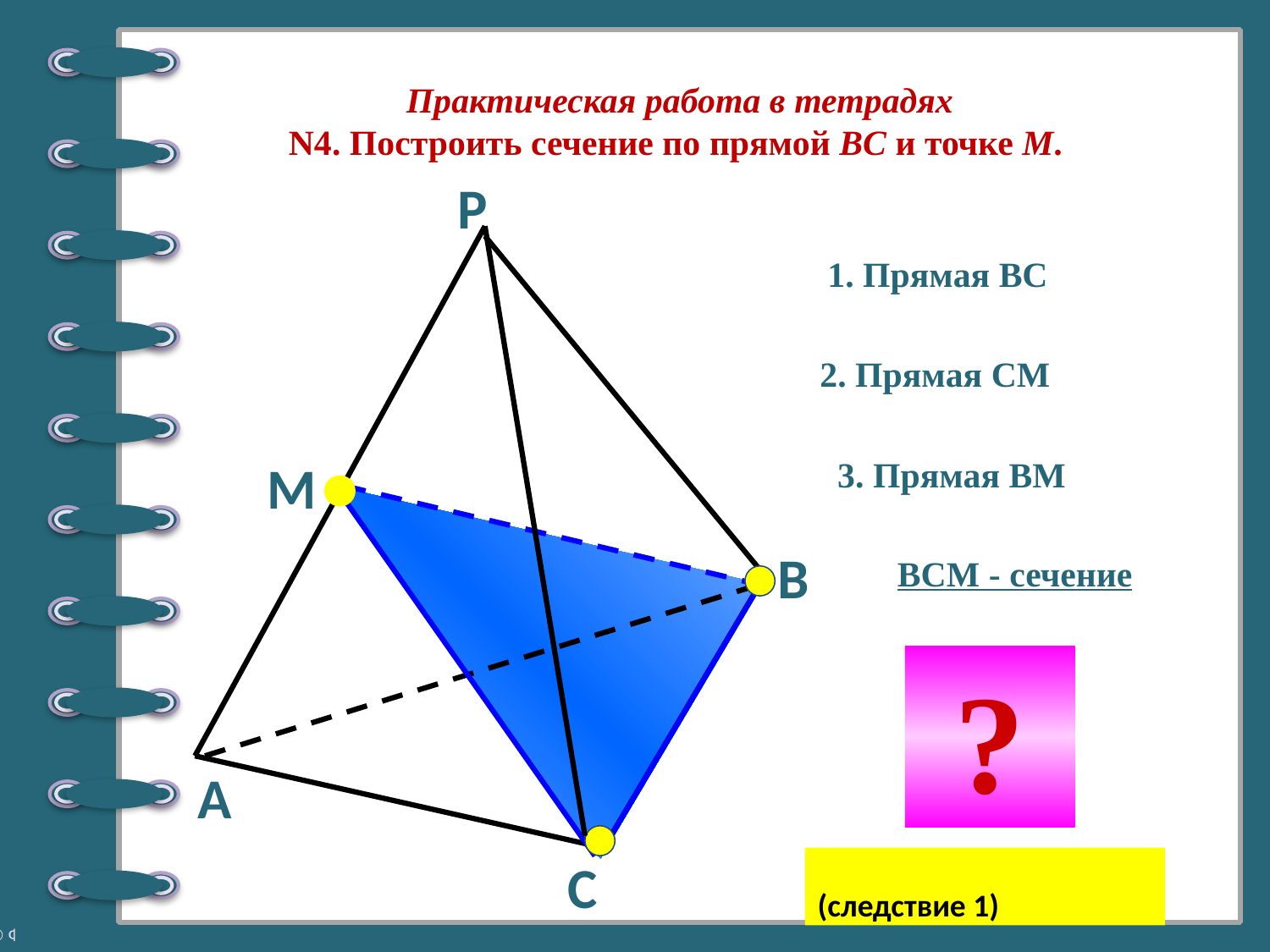

Практическая работа в тетрадях
N4. Построить сечение по прямой BC и точке М.
Р

1. Прямая ВС
2. Прямая СМ
М
3. Прямая ВМ

В
ВСМ - сечение

?
А

С

(следствие 1)